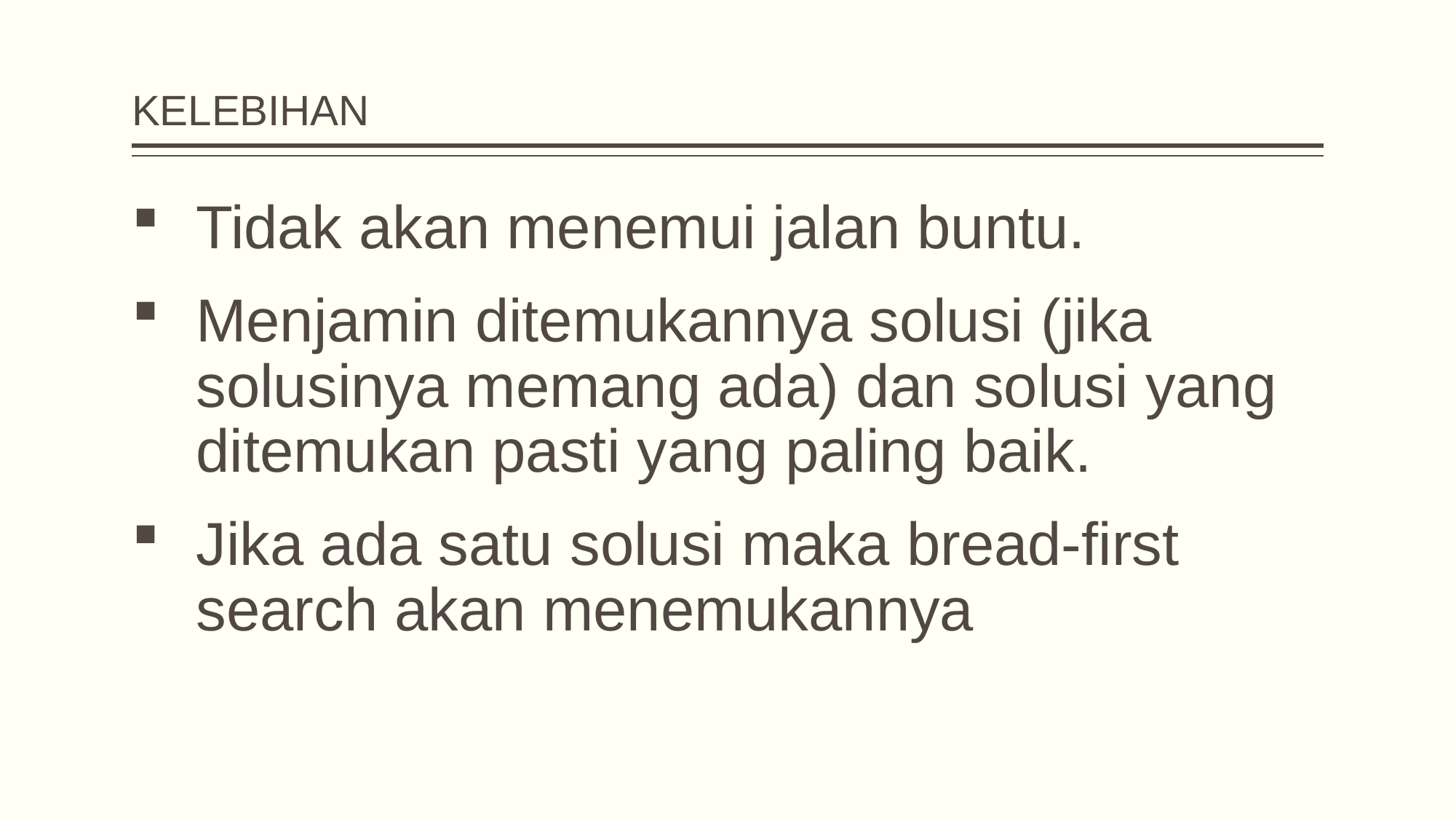

# KELEBIHAN
Tidak akan menemui jalan buntu.
Menjamin ditemukannya solusi (jika solusinya memang ada) dan solusi yang ditemukan pasti yang paling baik.
Jika ada satu solusi maka bread-first search akan menemukannya